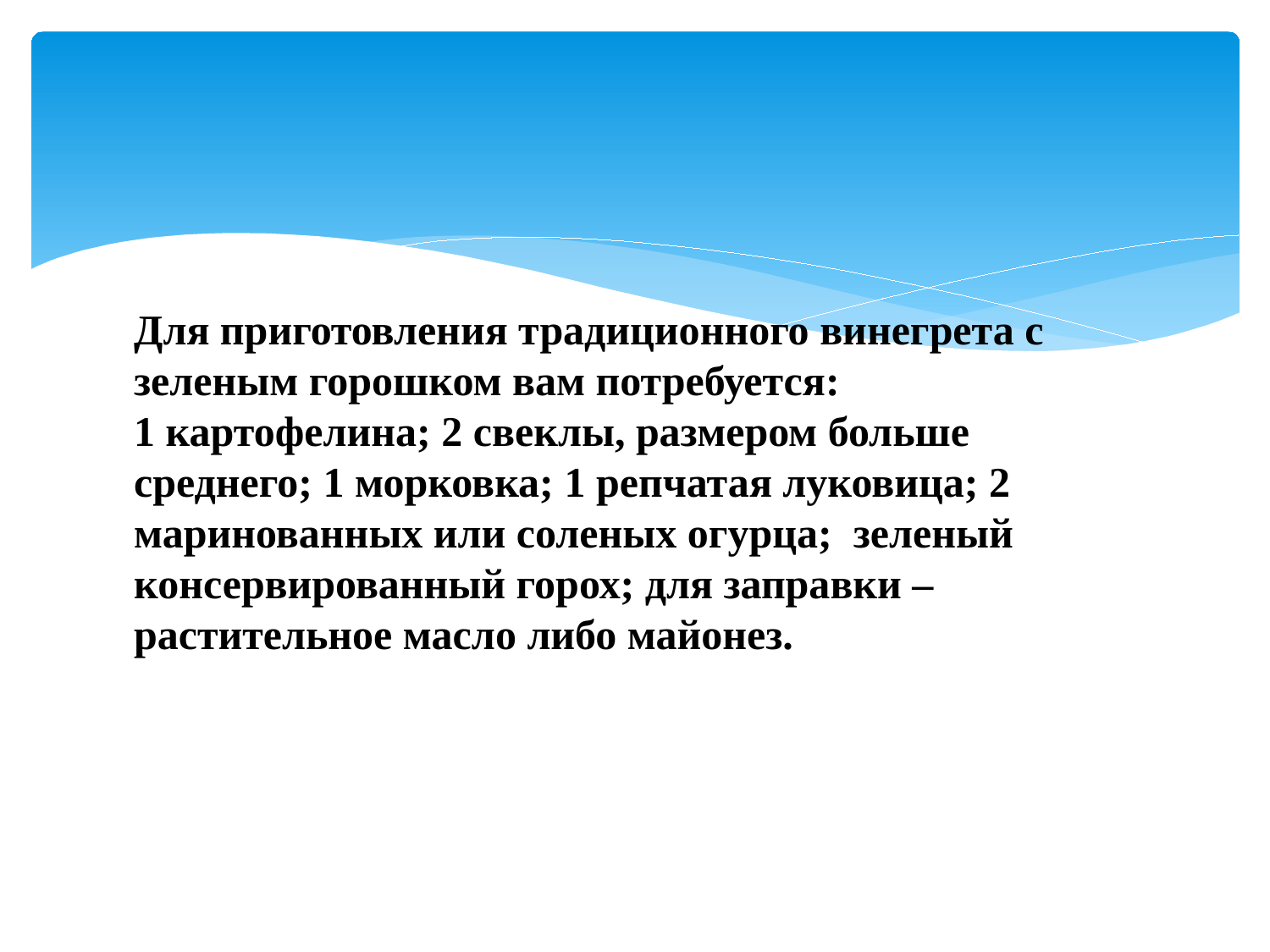

#
Для приготовления традиционного винегрета с зеленым горошком вам потребуется:
1 картофелина; 2 свеклы, размером больше среднего; 1 морковка; 1 репчатая луковица; 2 маринованных или соленых огурца;  зеленый консервированный горох; для заправки – растительное масло либо майонез.